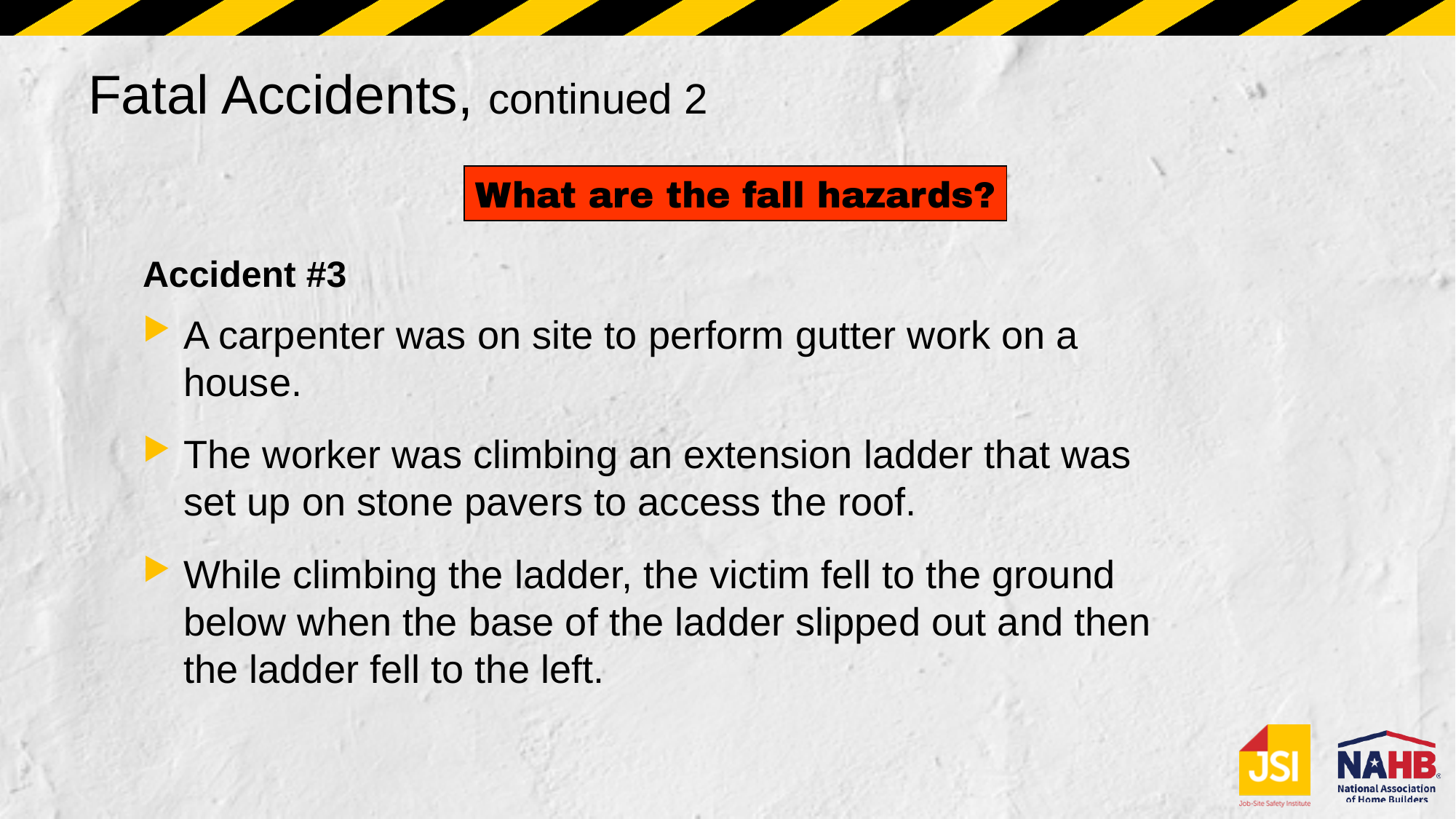

# Fatal Accidents, continued 2
What are the fall hazards?
Accident #3
A carpenter was on site to perform gutter work on a house.
The worker was climbing an extension ladder that was set up on stone pavers to access the roof.
While climbing the ladder, the victim fell to the ground below when the base of the ladder slipped out and then the ladder fell to the left.